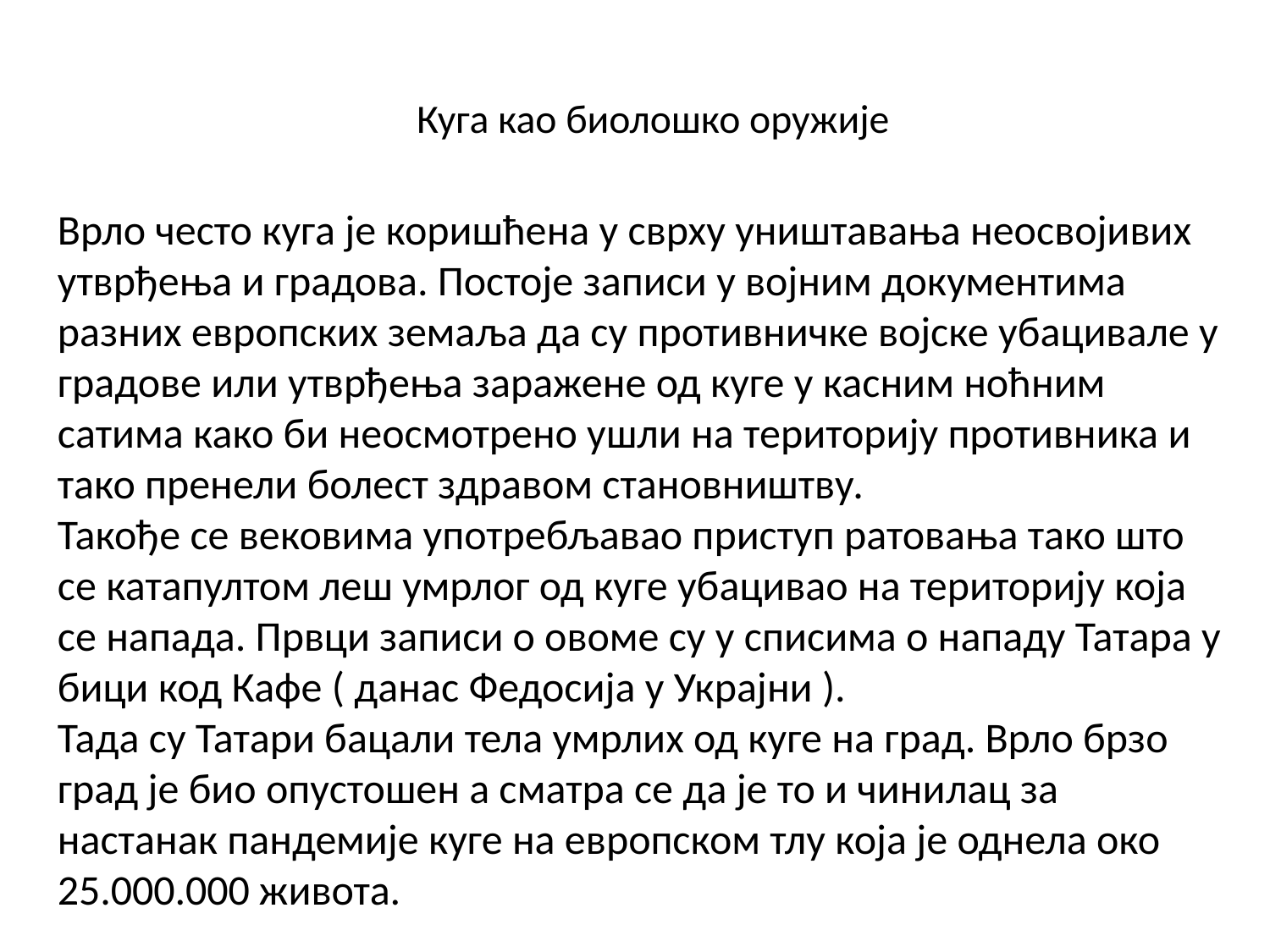

# Куга као биолошко оружије
Врло често куга је коришћена у сврху уништавања неосвојивих утврђења и градова. Постоје записи у војним документима разних европских земаља да су противничке војске убацивале у градове или утврђења заражене од куге у касним ноћним сатима како би неосмотрено ушли на територију противника и тако пренели болест здравом становништву.
Такође се вековима употребљавао приступ ратовања тако што се катапултом леш умрлог од куге убацивао на територију која се напада. Првци записи о овоме су у списима о нападу Татара у бици код Кафе ( данас Федосија у Украјни ).
Тада су Татари бацали тела умрлих од куге на град. Врло брзо град је био опустошен а сматра се да је то и чинилац за настанак пандемије куге на европском тлу која је однела око 25.000.000 живота.